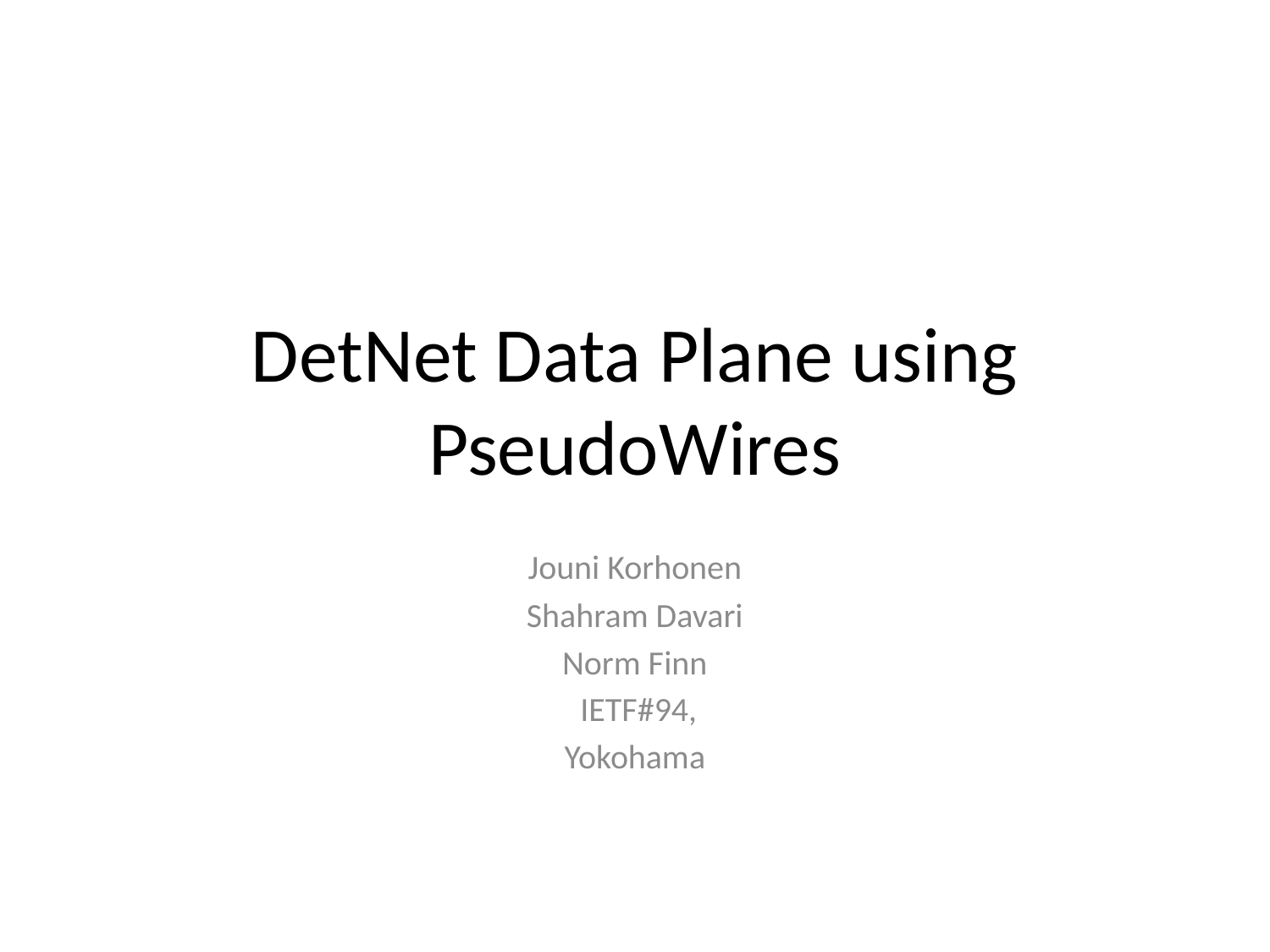

# DetNet Data Plane using PseudoWires
Jouni Korhonen
Shahram Davari
Norm Finn
 IETF#94,
Yokohama